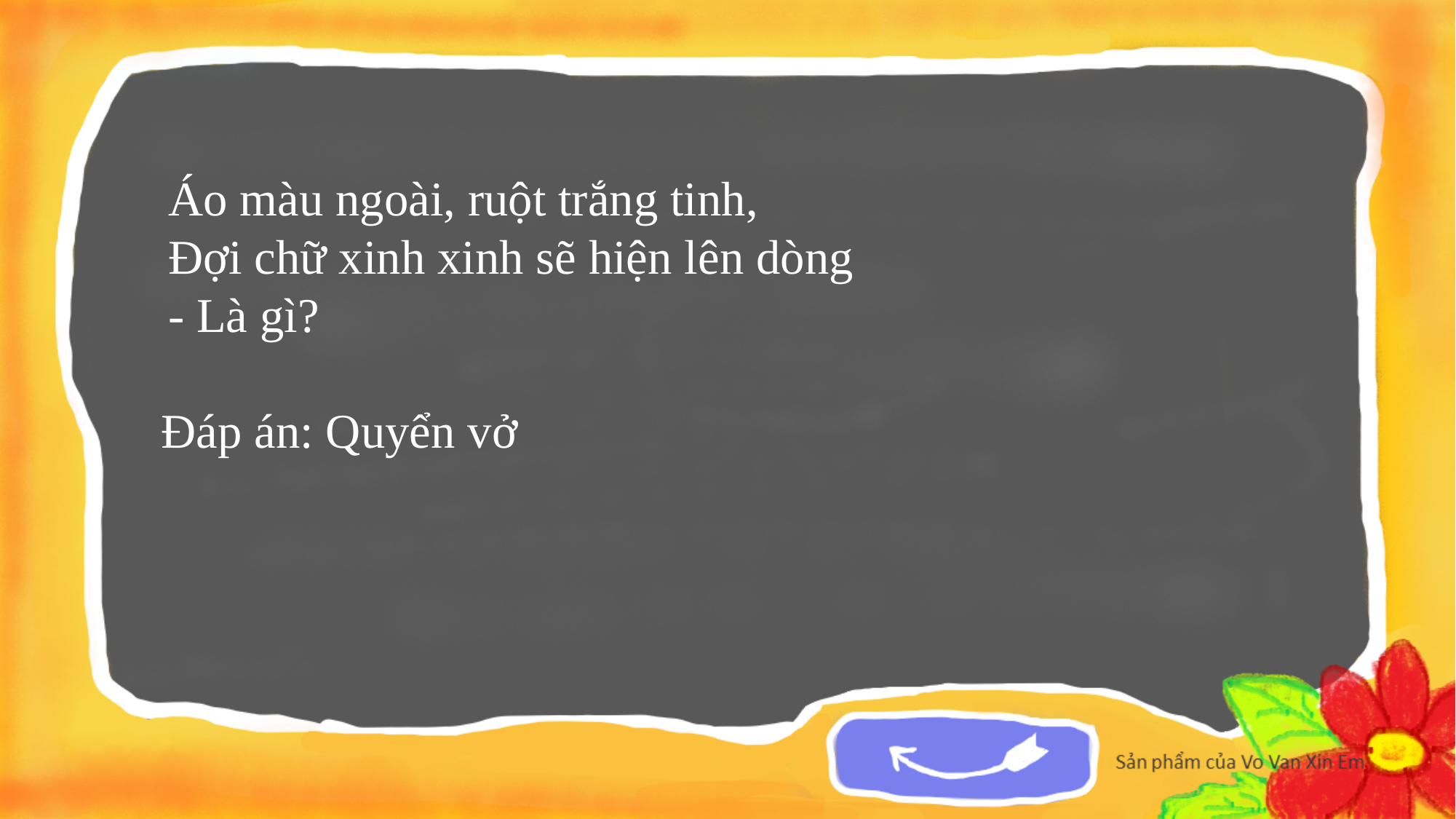

Áo màu ngoài, ruột trắng tinh,
Đợi chữ xinh xinh sẽ hiện lên dòng
- Là gì?
Đáp án: Quyển vở